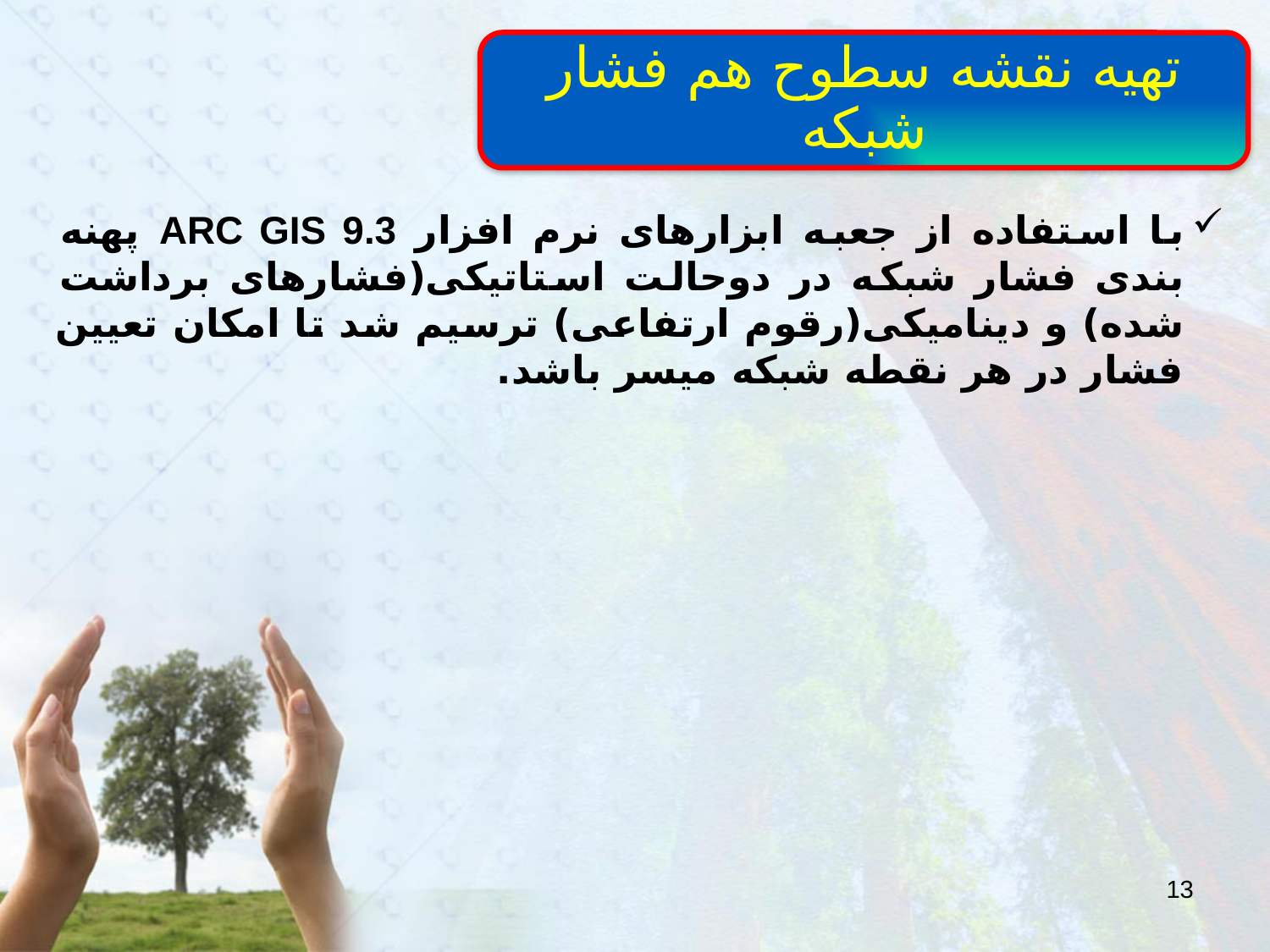

تهیه نقشه سطوح هم فشار شبکه
با استفاده از جعبه ابزارهای نرم افزار ARC GIS 9.3 پهنه بندی فشار شبکه در دوحالت استاتیکی(فشارهای برداشت شده) و دینامیکی(رقوم ارتفاعی) ترسیم شد تا امکان تعیین فشار در هر نقطه شبکه میسر باشد.

13